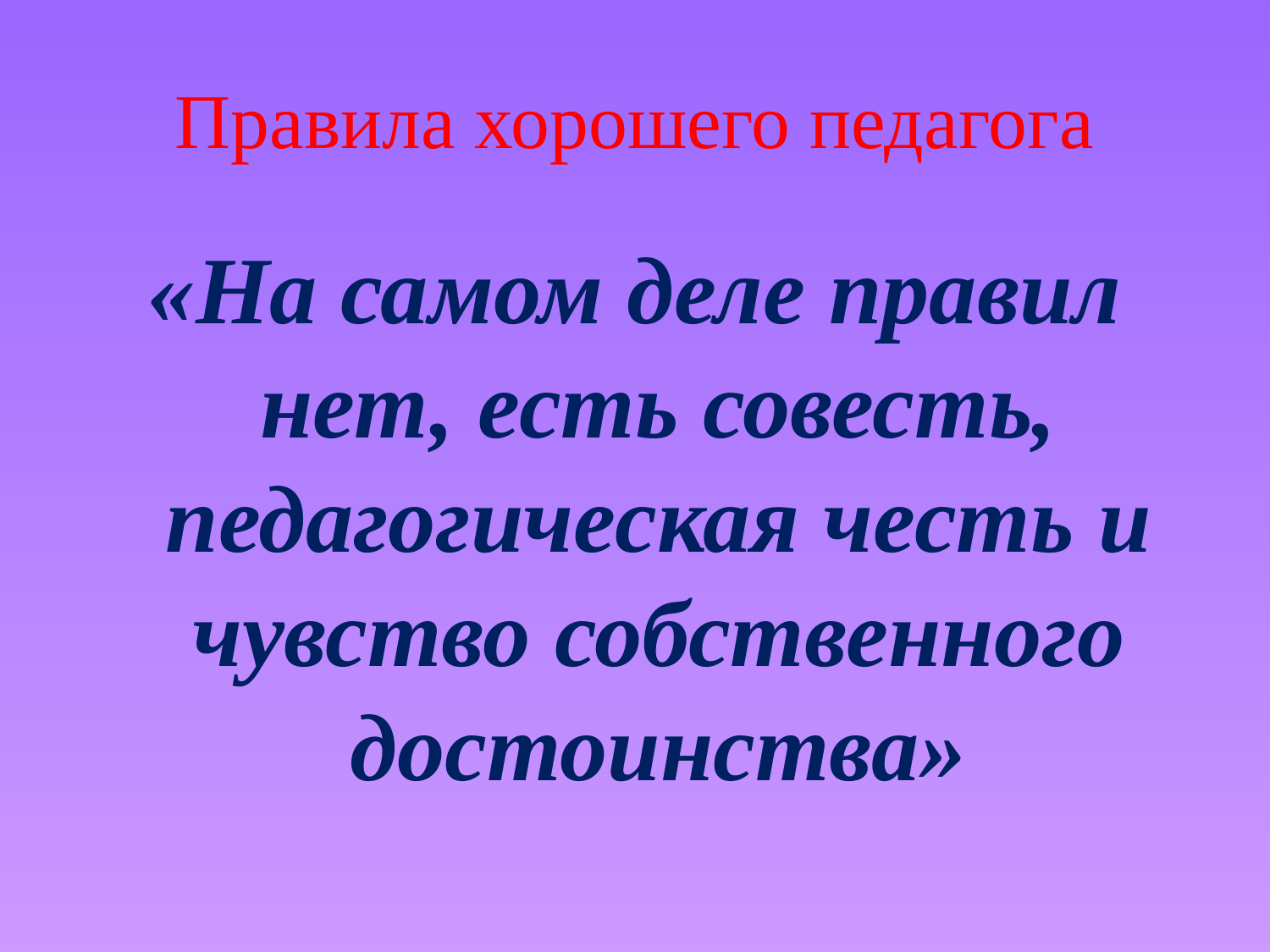

# Правила хорошего педагога
«На самом деле правил нет, есть совесть, педагогическая честь и чувство собственного достоинства»